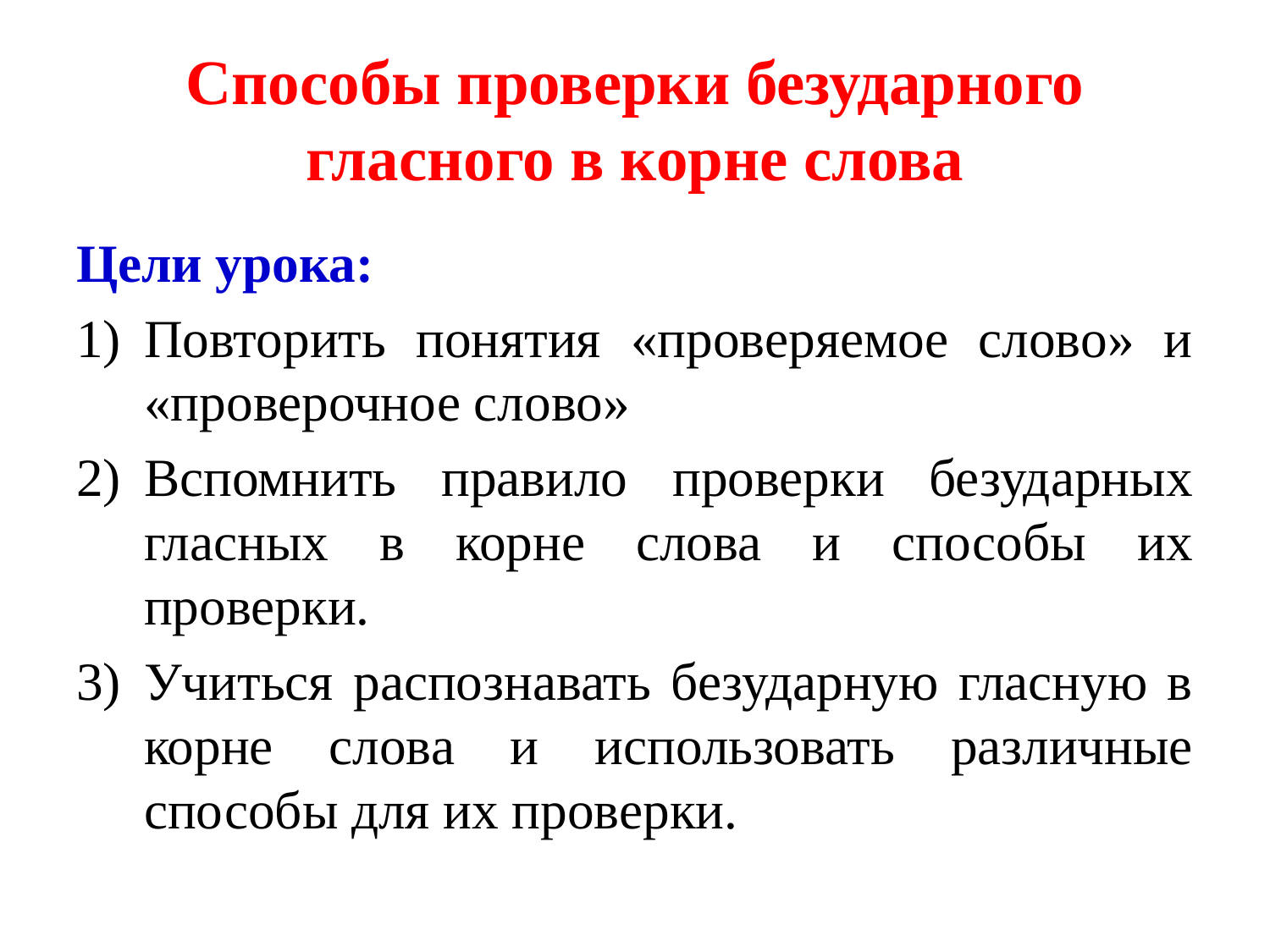

# Способы проверки безударного гласного в корне слова
Цели урока:
Повторить понятия «проверяемое слово» и «проверочное слово»
Вспомнить правило проверки безударных гласных в корне слова и способы их проверки.
Учиться распознавать безударную гласную в корне слова и использовать различные способы для их проверки.